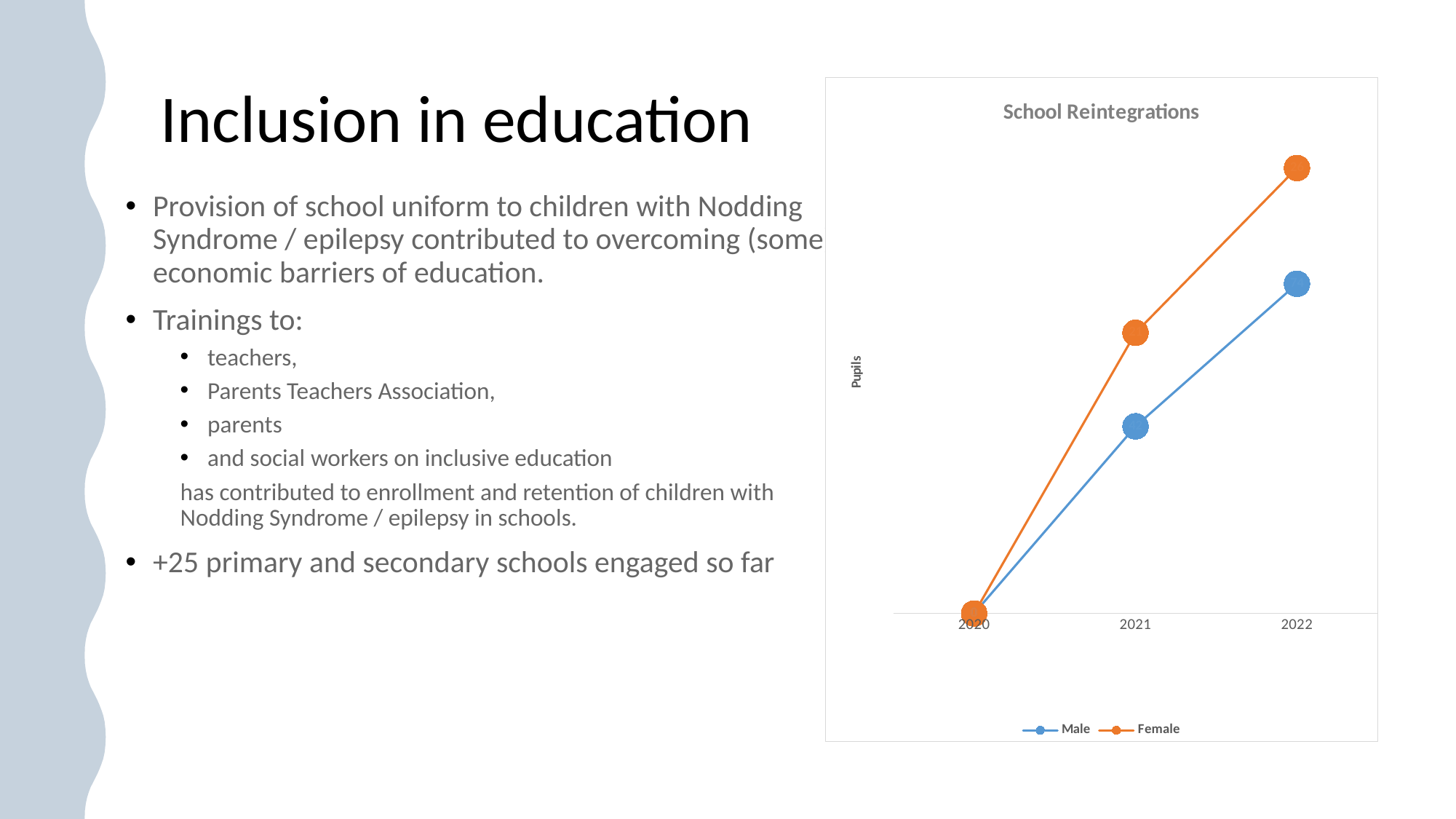

### Chart: School Reintegrations

| Category | Male | Female |
|---|---|---|
| 2020 | 0.0 | 0.0 |
| 2021 | 42.0 | 21.0 |
| 2022 | 74.0 | 26.0 |
# Inclusion in education
Provision of school uniform to children with Nodding Syndrome / epilepsy contributed to overcoming (some) economic barriers of education.
Trainings to:
teachers,
Parents Teachers Association,
parents
and social workers on inclusive education
has contributed to enrollment and retention of children with Nodding Syndrome / epilepsy in schools.
+25 primary and secondary schools engaged so far